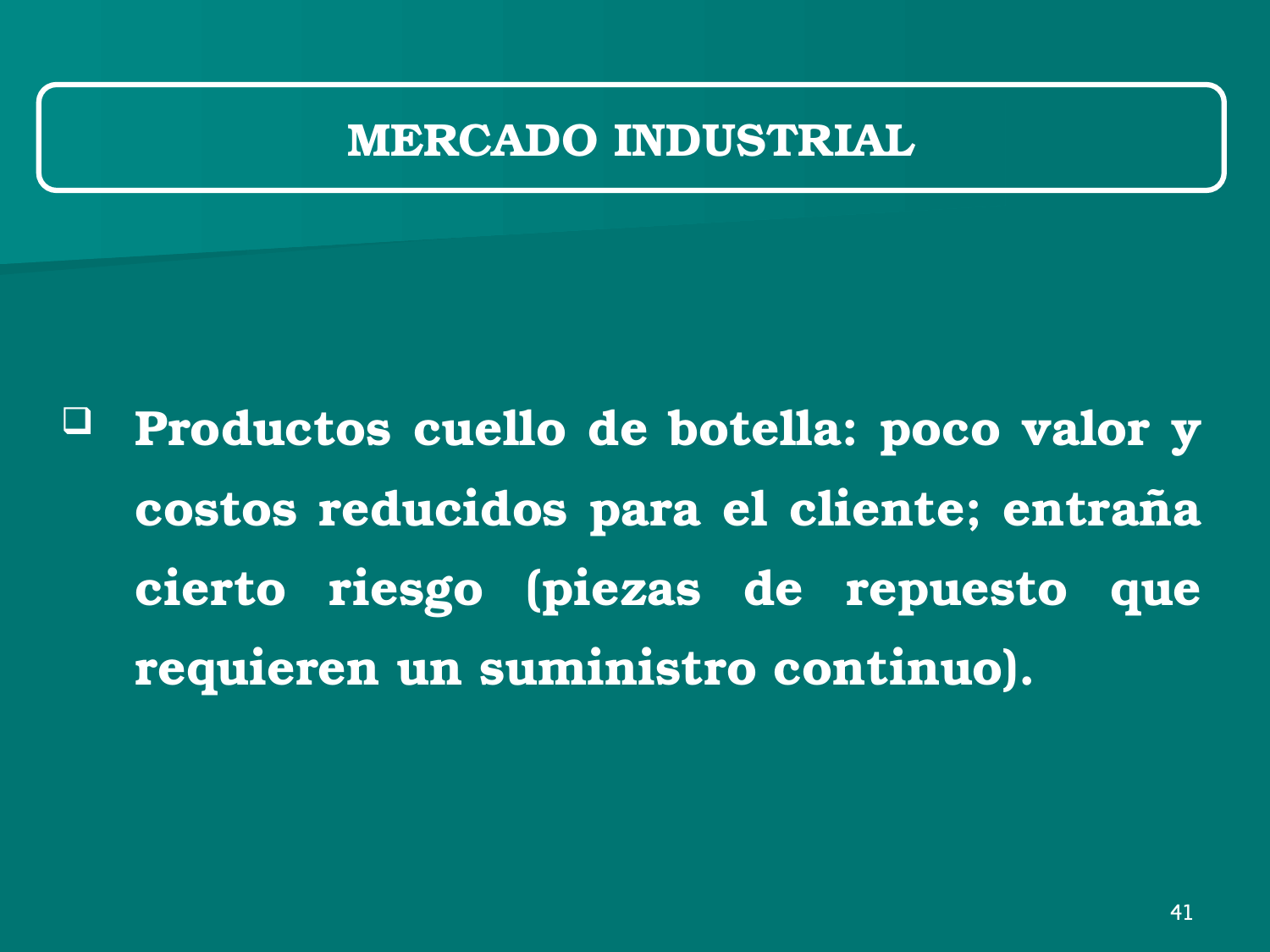

MERCADO INDUSTRIAL
Productos cuello de botella: poco valor y costos reducidos para el cliente; entraña cierto riesgo (piezas de repuesto que requieren un suministro continuo).
41